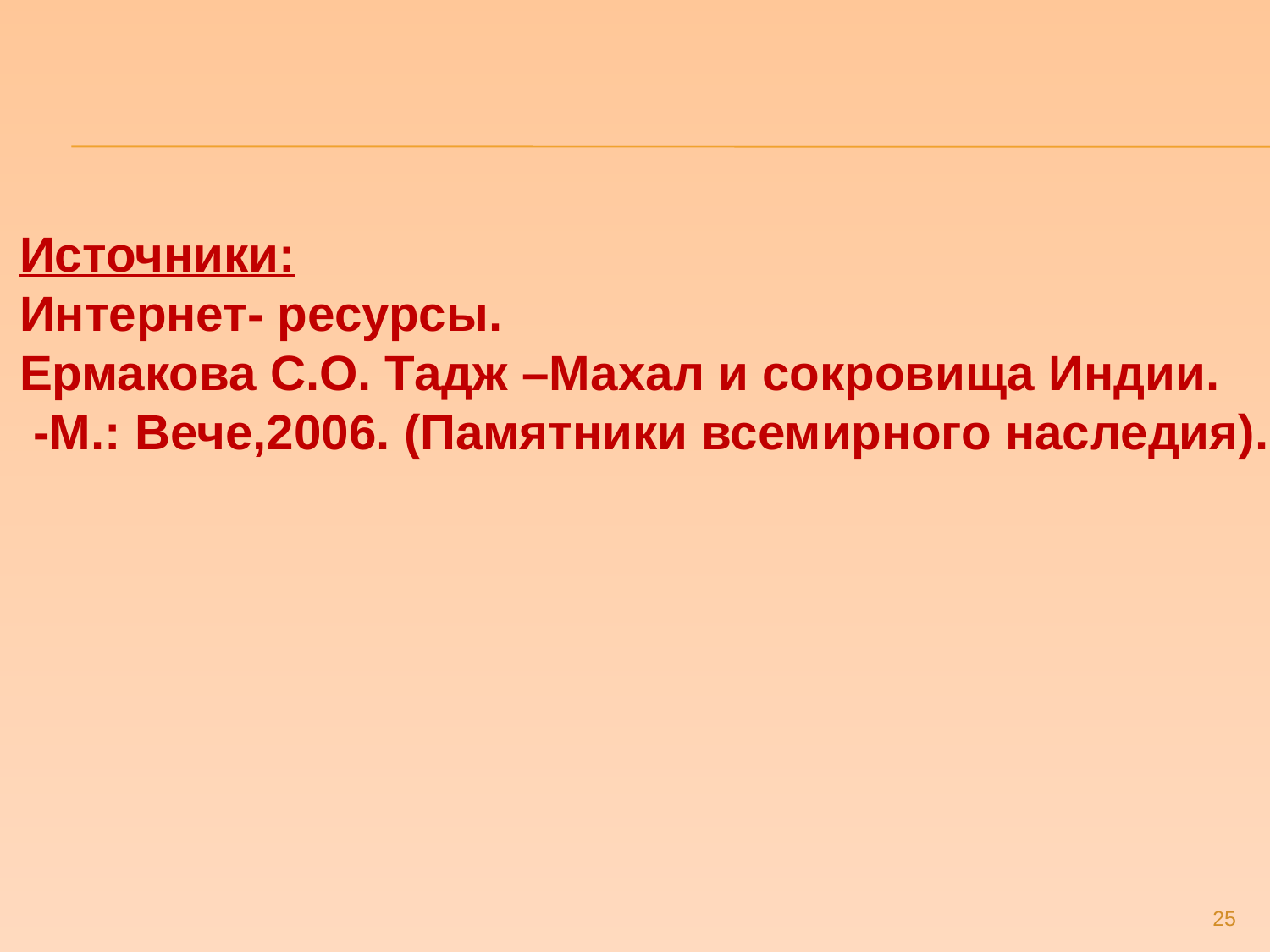

Источники:
Интернет- ресурсы.
Ермакова С.О. Тадж –Махал и сокровища Индии.
 -М.: Вече,2006. (Памятники всемирного наследия).
25